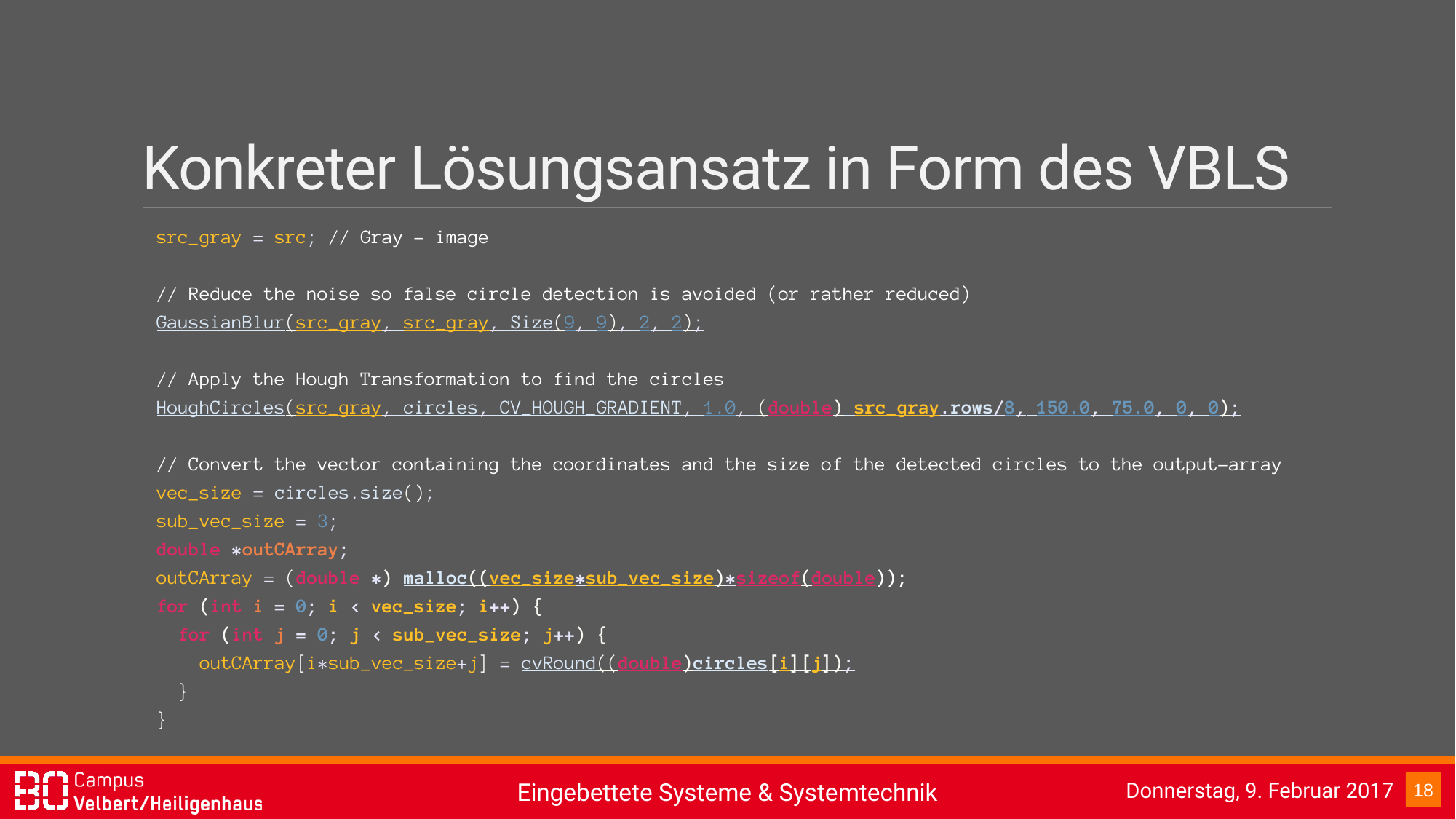

# Konkreter Lösungsansatz in Form des VBLS
src_gray = src; // Gray - image

// Reduce the noise so false circle detection is avoided (or rather reduced)
GaussianBlur(src_gray, src_gray, Size(9, 9), 2, 2);

// Apply the Hough Transformation to find the circles
HoughCircles(src_gray, circles, CV_HOUGH_GRADIENT, 1.0, (double) src_gray.rows/8, 150.0, 75.0, 0, 0);

// Convert the vector containing the coordinates and the size of the detected circles to the output-array
vec_size = circles.size();
sub_vec_size = 3;
double *outCArray;
outCArray = (double *) malloc((vec_size*sub_vec_size)*sizeof(double));
for (int i = 0; i < vec_size; i++) {
  for (int j = 0; j < sub_vec_size; j++) {
    outCArray[i*sub_vec_size+j] = cvRound((double)circles[i][j]);
  }
}
Donnerstag, 9. Februar 2017
18